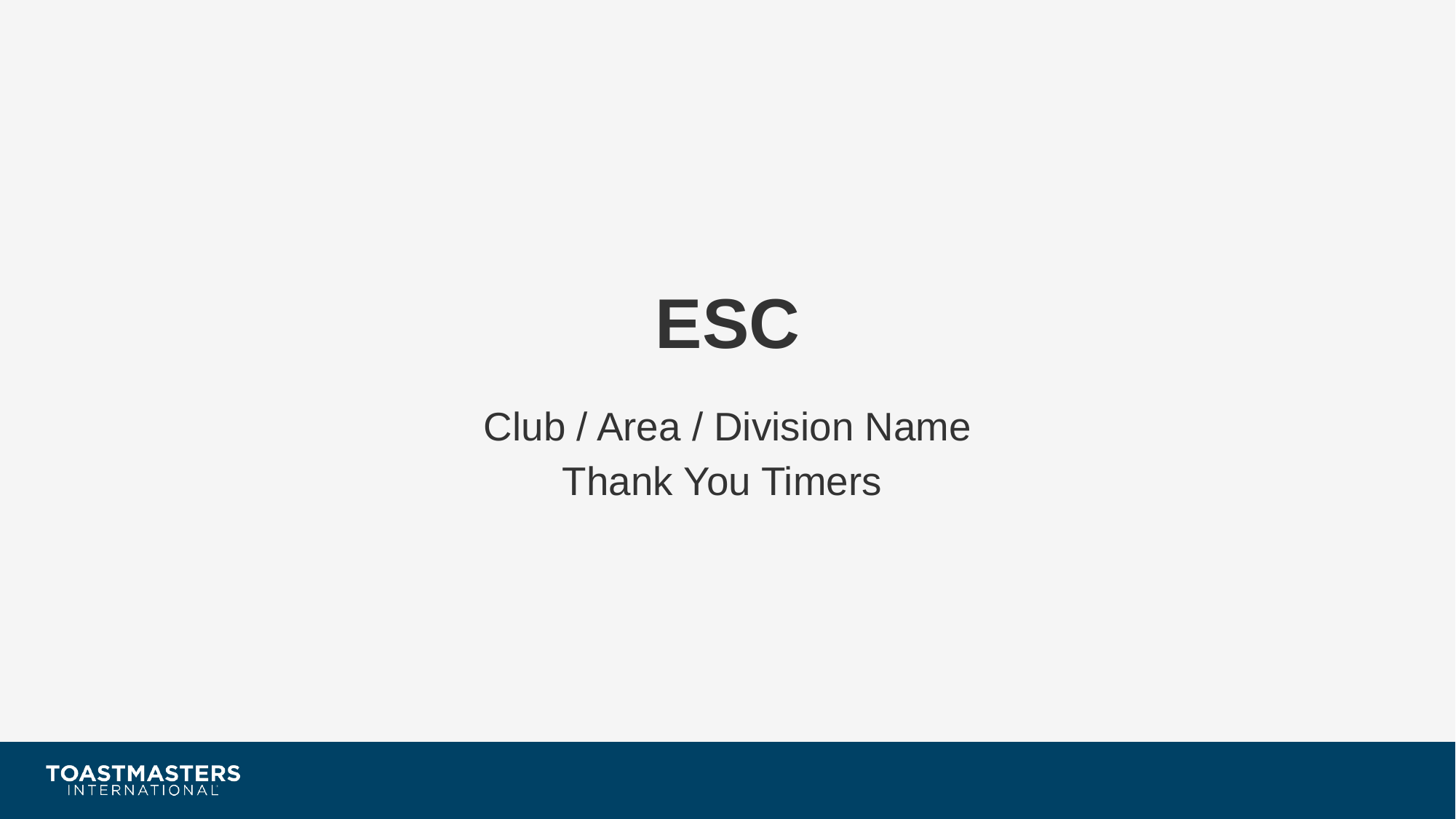

# ESC
Club / Area / Division Name
Thank You Timers